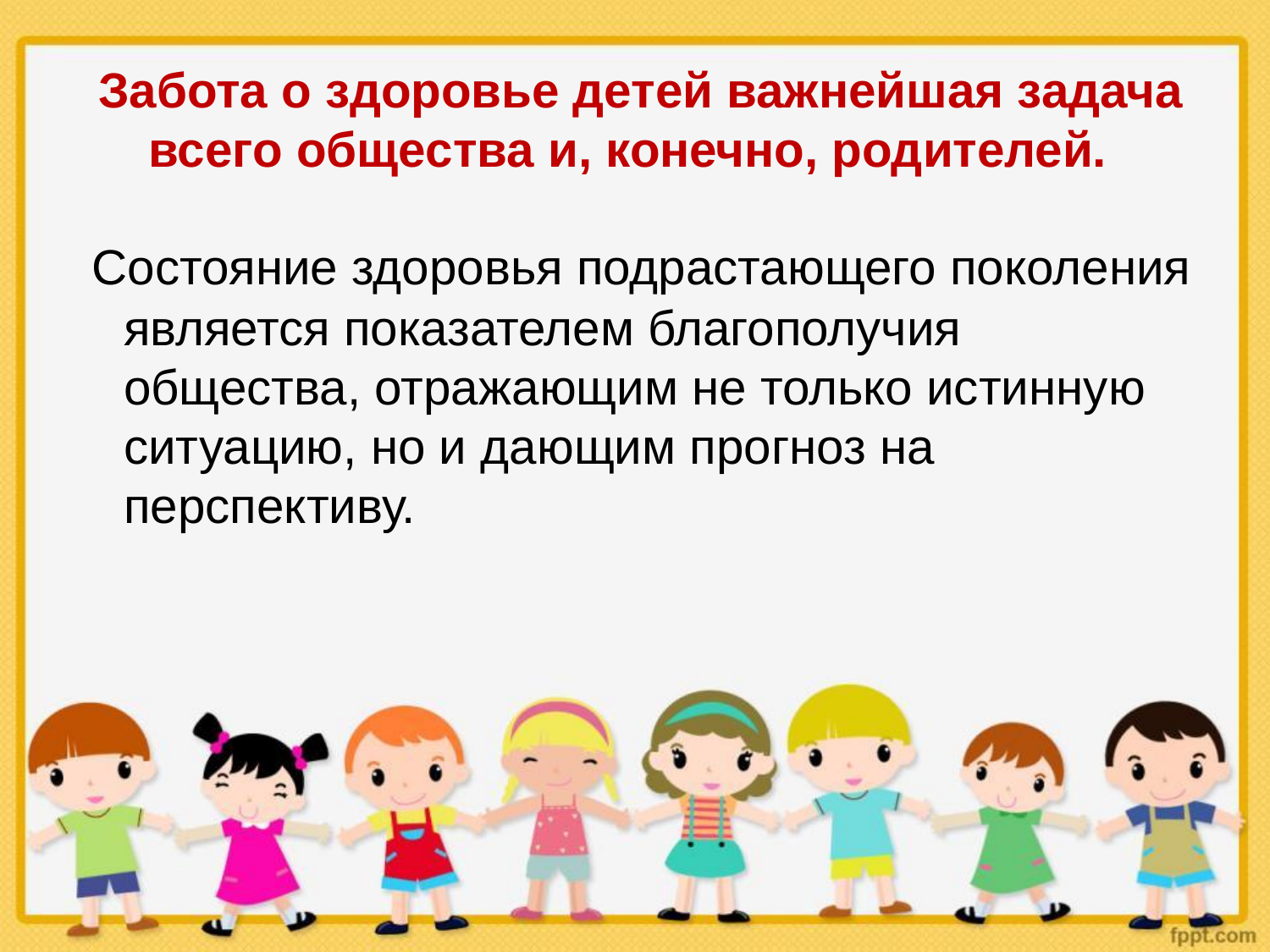

# Забота о здоровье детей важнейшая задача всего общества и, конечно, родителей.
 Состояние здоровья подрастающего поколения является показателем благополучия общества, отражающим не только истинную ситуацию, но и дающим прогноз на перспективу.